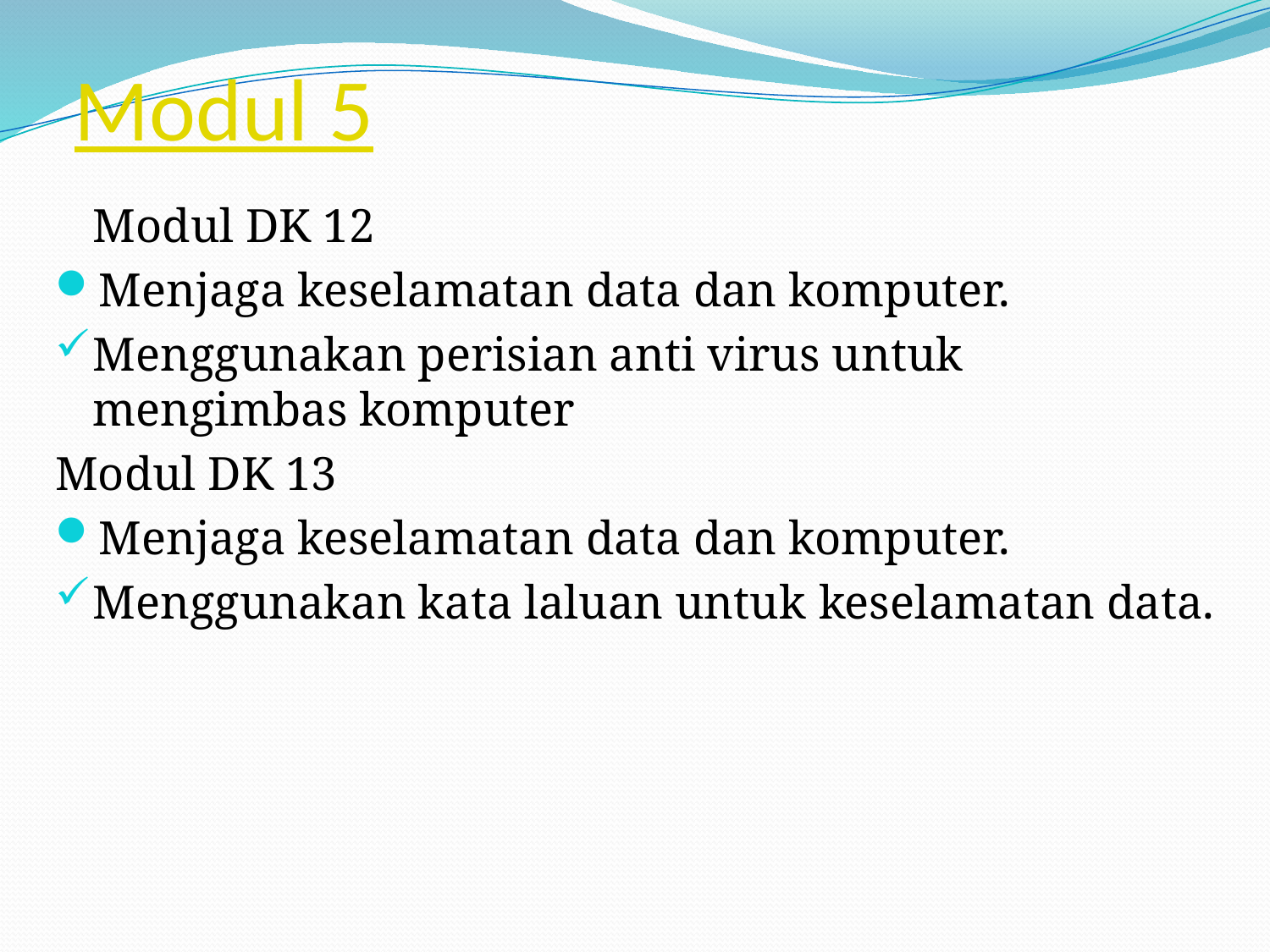

# Modul 5
	Modul DK 12
Menjaga keselamatan data dan komputer.
Menggunakan perisian anti virus untuk mengimbas komputer
Modul DK 13
Menjaga keselamatan data dan komputer.
Menggunakan kata laluan untuk keselamatan data.